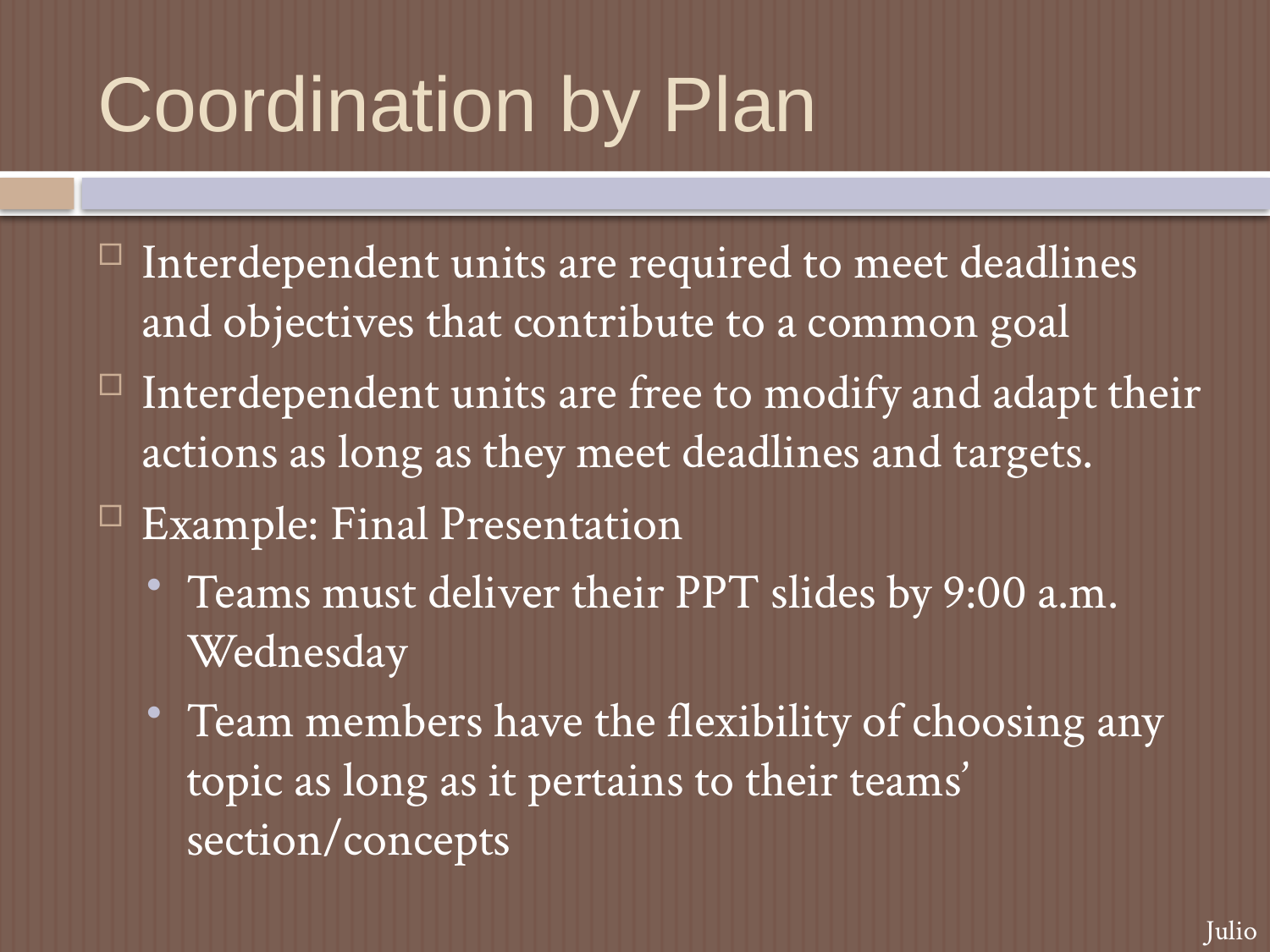

# Coordination by Plan
Interdependent units are required to meet deadlines and objectives that contribute to a common goal
Interdependent units are free to modify and adapt their actions as long as they meet deadlines and targets.
Example: Final Presentation
Teams must deliver their PPT slides by 9:00 a.m. Wednesday
Team members have the flexibility of choosing any topic as long as it pertains to their teams’ section/concepts
Julio